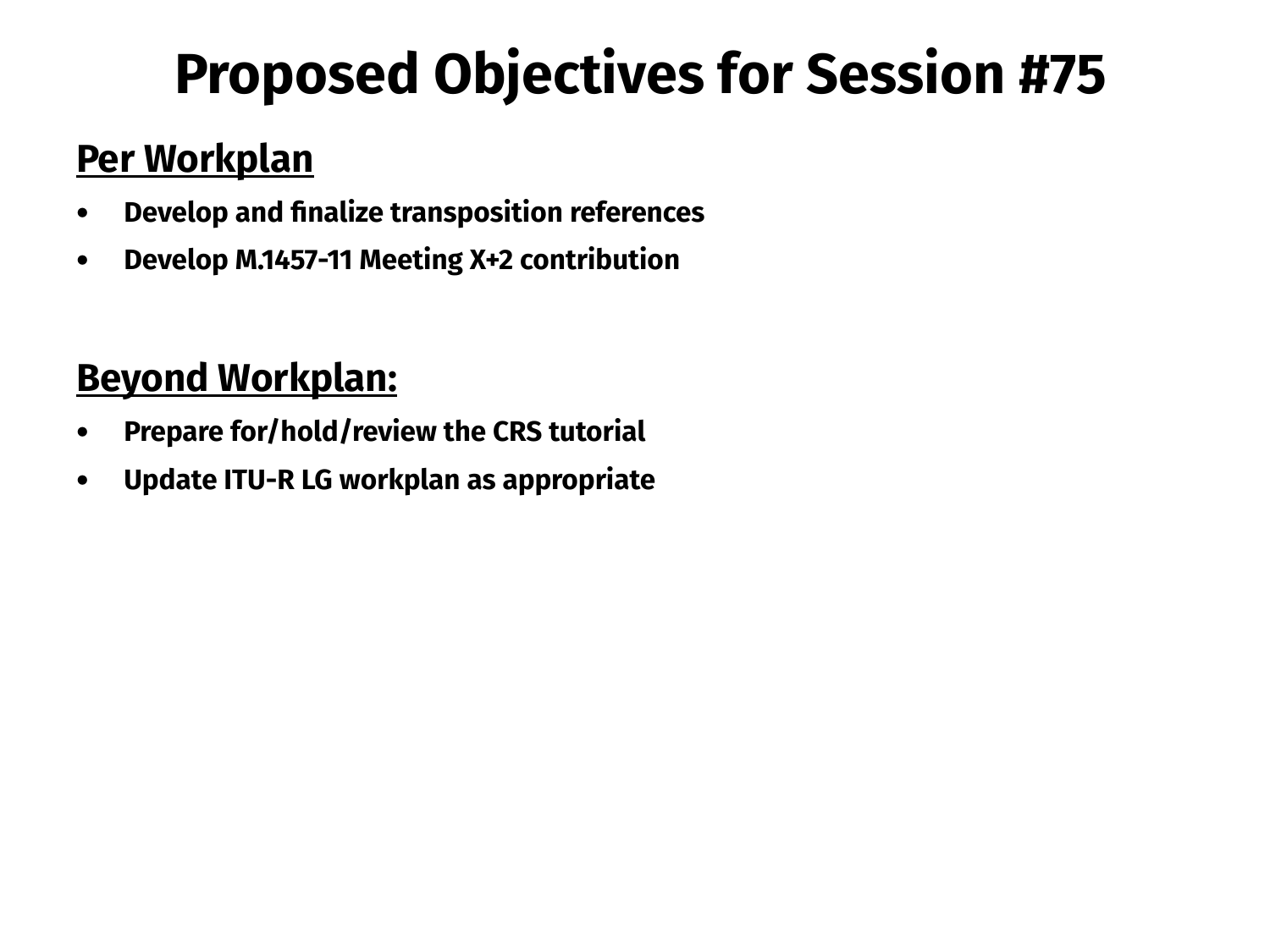

# Proposed Objectives for Session #75
Per Workplan
Develop and finalize transposition references
Develop M.1457-11 Meeting X+2 contribution

Beyond Workplan:
Prepare for/hold/review the CRS tutorial
Update ITU-R LG workplan as appropriate